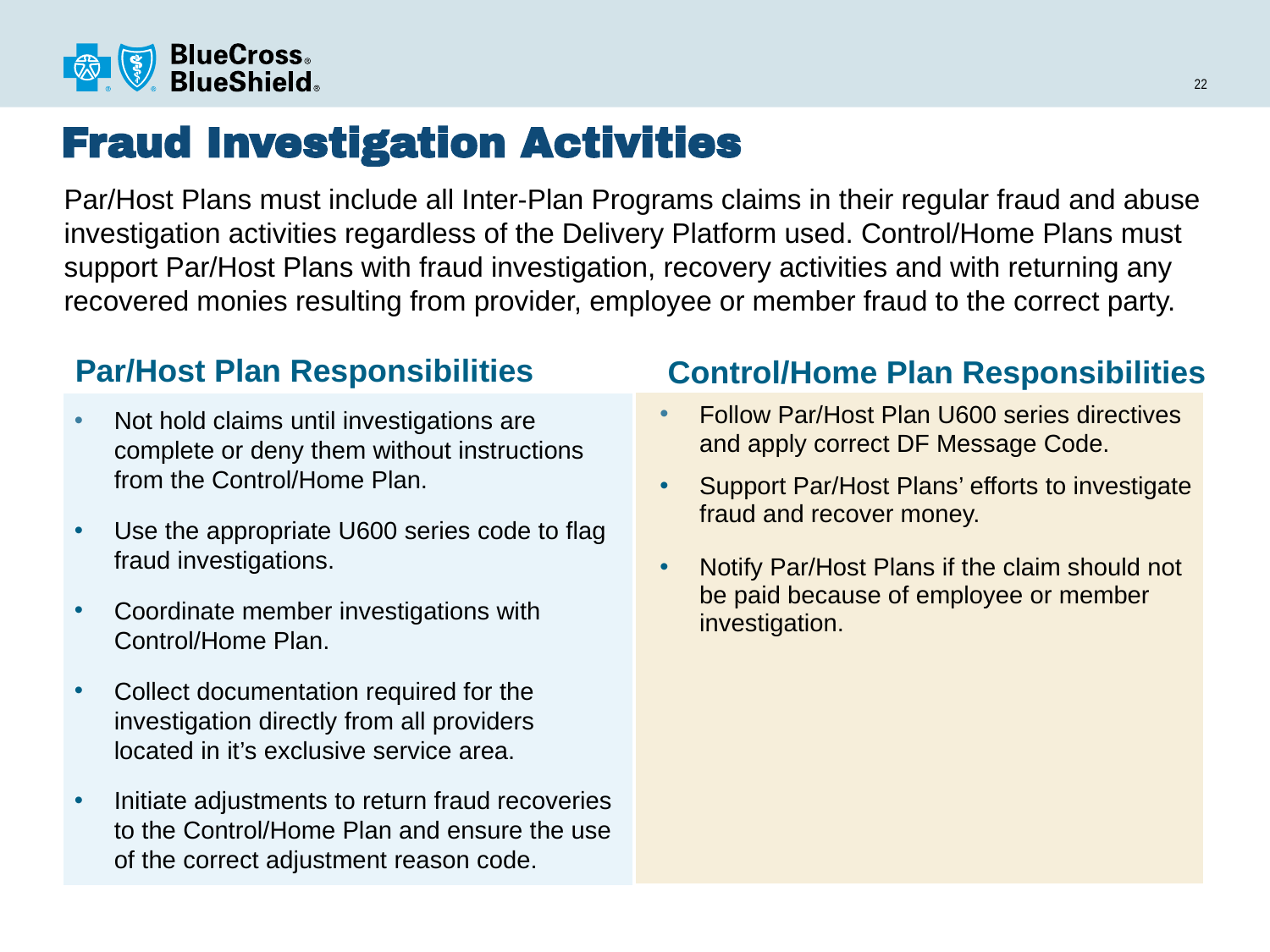

# Fraud Investigation Activities
Par/Host Plans must include all Inter-Plan Programs claims in their regular fraud and abuse investigation activities regardless of the Delivery Platform used. Control/Home Plans must support Par/Host Plans with fraud investigation, recovery activities and with returning any recovered monies resulting from provider, employee or member fraud to the correct party.
Par/Host Plan Responsibilities
Control/Home Plan Responsibilities

Not hold claims until investigations are complete or deny them without instructions from the Control/Home Plan.
Use the appropriate U600 series code to flag fraud investigations.
Coordinate member investigations with Control/Home Plan.
Collect documentation required for the investigation directly from all providers located in it’s exclusive service area.
Initiate adjustments to return fraud recoveries to the Control/Home Plan and ensure the use of the correct adjustment reason code.
Follow Par/Host Plan U600 series directives and apply correct DF Message Code.
Support Par/Host Plans’ efforts to investigate fraud and recover money.
Notify Par/Host Plans if the claim should not be paid because of employee or member investigation.